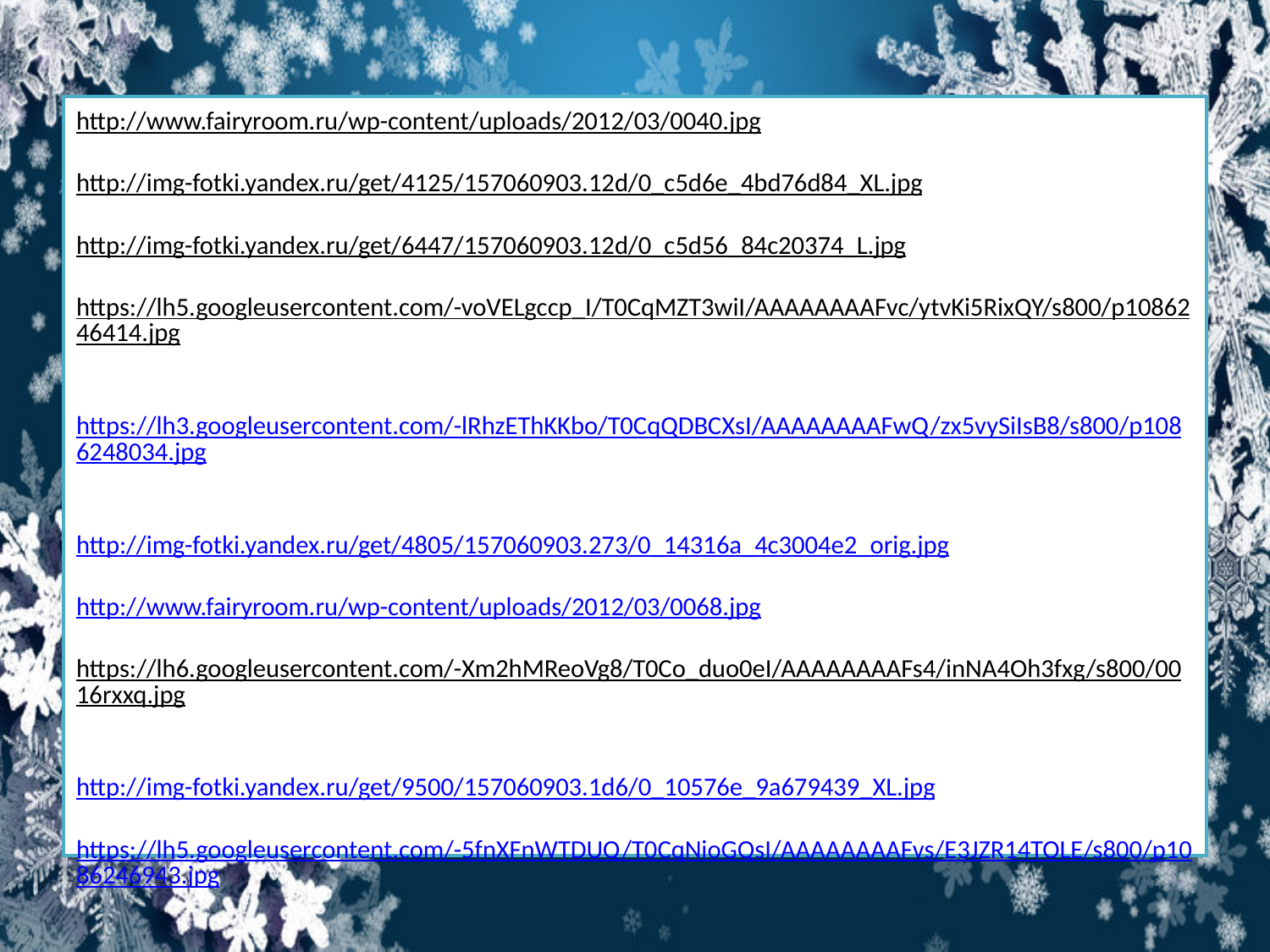

# http://www.fairyroom.ru/wp-content/uploads/2012/03/0040.jpg http://img-fotki.yandex.ru/get/4125/157060903.12d/0_c5d6e_4bd76d84_XL.jpg http://img-fotki.yandex.ru/get/6447/157060903.12d/0_c5d56_84c20374_L.jpg https://lh5.googleusercontent.com/-voVELgccp_I/T0CqMZT3wiI/AAAAAAAAFvc/ytvKi5RixQY/s800/p1086246414.jpg https://lh3.googleusercontent.com/-lRhzEThKKbo/T0CqQDBCXsI/AAAAAAAAFwQ/zx5vySiIsB8/s800/p1086248034.jpg http://img-fotki.yandex.ru/get/4805/157060903.273/0_14316a_4c3004e2_orig.jpg http://www.fairyroom.ru/wp-content/uploads/2012/03/0068.jpg https://lh6.googleusercontent.com/-Xm2hMReoVg8/T0Co_duo0eI/AAAAAAAAFs4/inNA4Oh3fxg/s800/0016rxxq.jpg http://img-fotki.yandex.ru/get/9500/157060903.1d6/0_10576e_9a679439_XL.jpg https://lh5.googleusercontent.com/-5fnXFnWTDUQ/T0CqNioGQsI/AAAAAAAAFvs/E3JZR14TOLE/s800/p1086246943.jpg